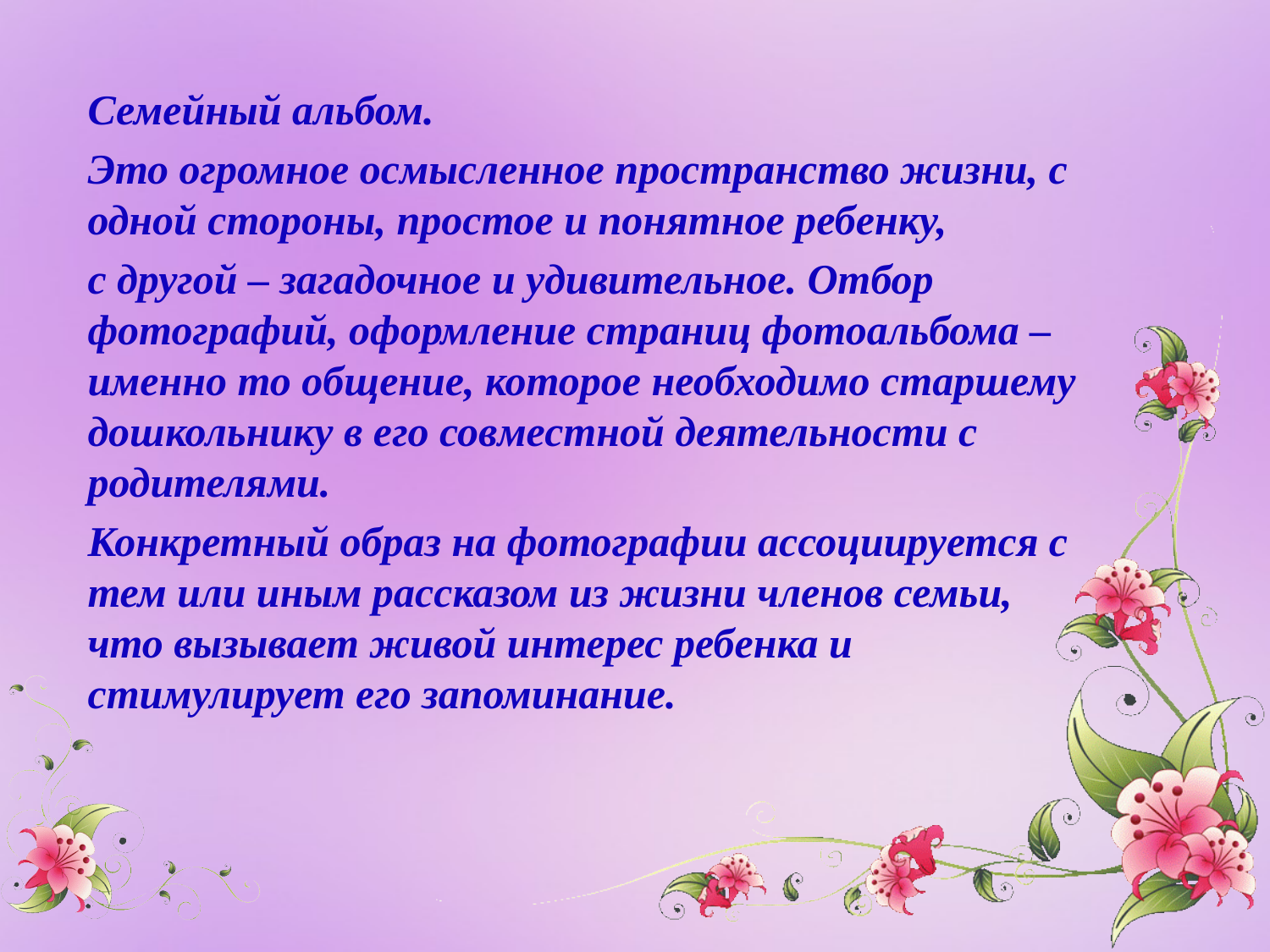

Семейный альбом.
Это огромное осмысленное пространство жизни, с одной стороны, простое и понятное ребенку,
с другой – загадочное и удивительное. Отбор фотографий, оформление страниц фотоальбома – именно то общение, которое необходимо старшему дошкольнику в его совместной деятельности с родителями.
Конкретный образ на фотографии ассоциируется с тем или иным рассказом из жизни членов семьи, что вызывает живой интерес ребенка и стимулирует его запоминание.